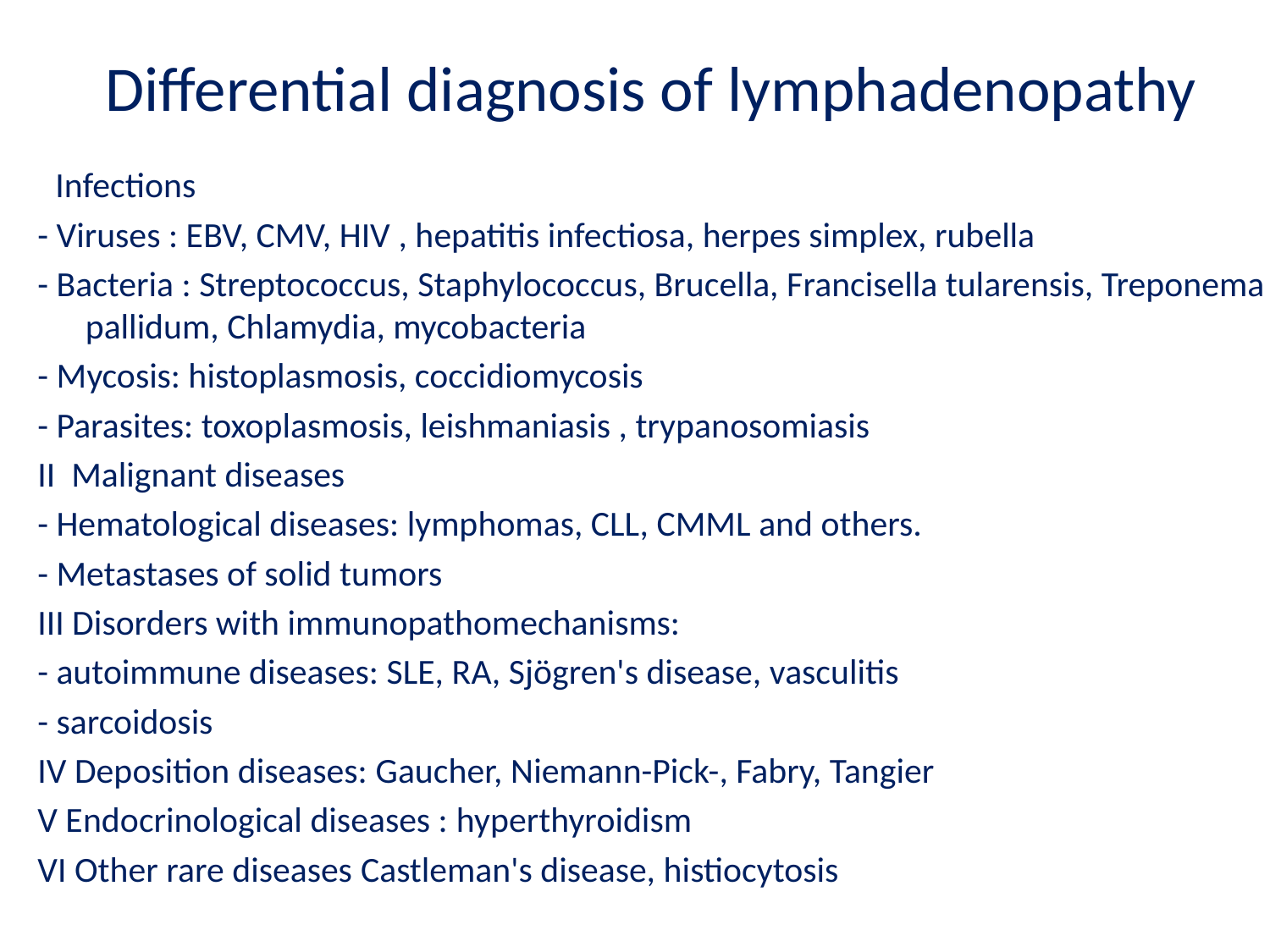

# Differential diagnosis of lymphadenopathy
  Infections
- Viruses : EBV, CMV, HIV , hepatitis infectiosa, herpes simplex, rubella
- Bacteria : Streptococcus, Staphylococcus, Brucella, Francisella tularensis, Treponema pallidum, Chlamydia, mycobacteria
- Mycosis: histoplasmosis, coccidiomycosis
- Parasites: toxoplasmosis, leishmaniasis , trypanosomiasis
II  Malignant diseases
- Hematological diseases: lymphomas, CLL, CMML and others.
- Metastases of solid tumors
III Disorders with immunopathomechanisms:
- autoimmune diseases: SLE, RA, Sjögren's disease, vasculitis
- sarcoidosis
IV Deposition diseases: Gaucher, Niemann-Pick-, Fabry, Tangier
V Endocrinological diseases : hyperthyroidism
VI Other rare diseases Castleman's disease, histiocytosis